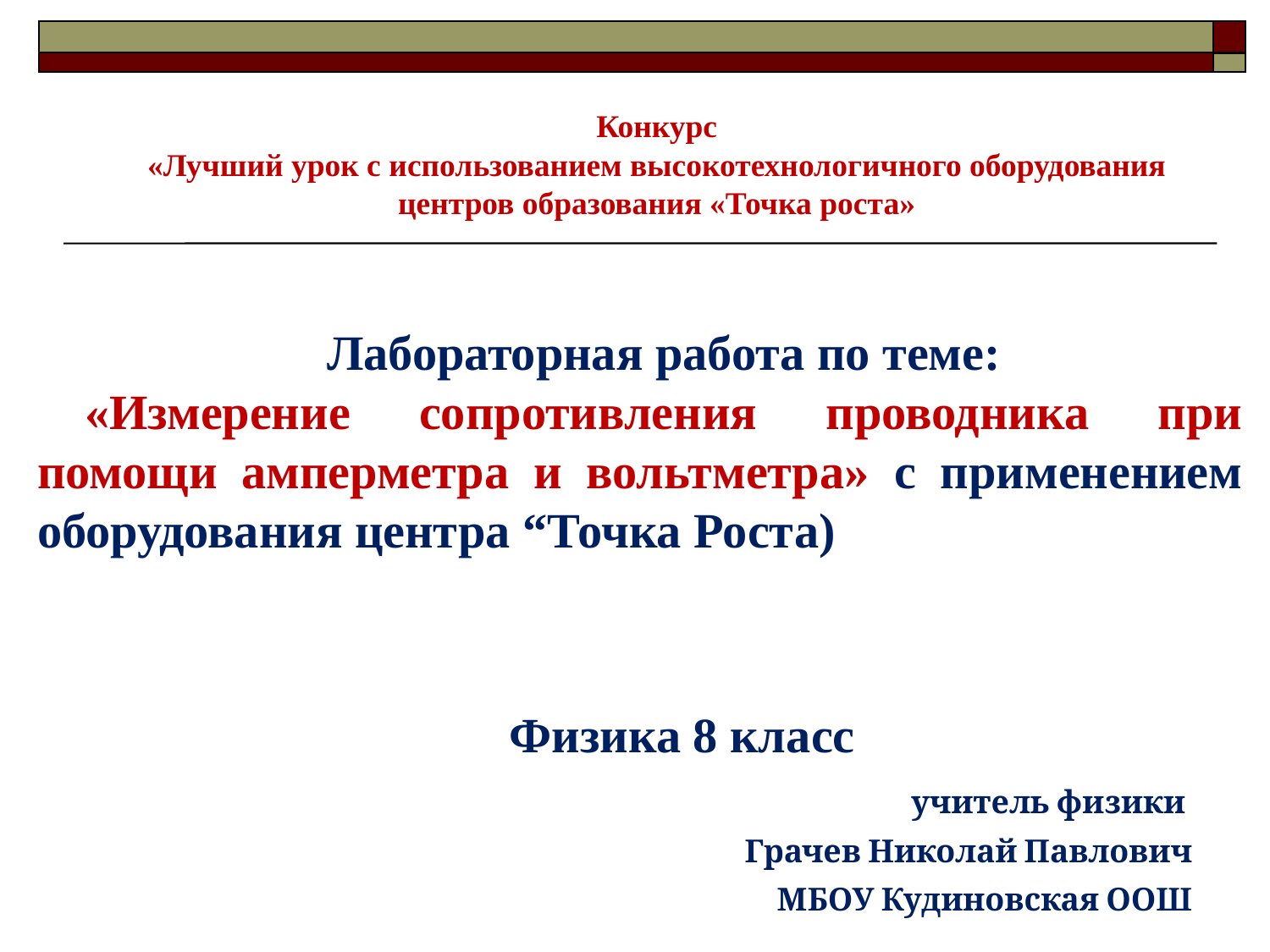

Конкурс
«Лучший урок с использованием высокотехнологичного оборудования
центров образования «Точка роста»
Лабораторная работа по теме:
«Измерение сопротивления проводника при помощи амперметра и вольтметра» с применением оборудования центра “Точка Роста)

   Физика 8 класс
учитель физики
Грачев Николай Павлович
МБОУ Кудиновская ООШ